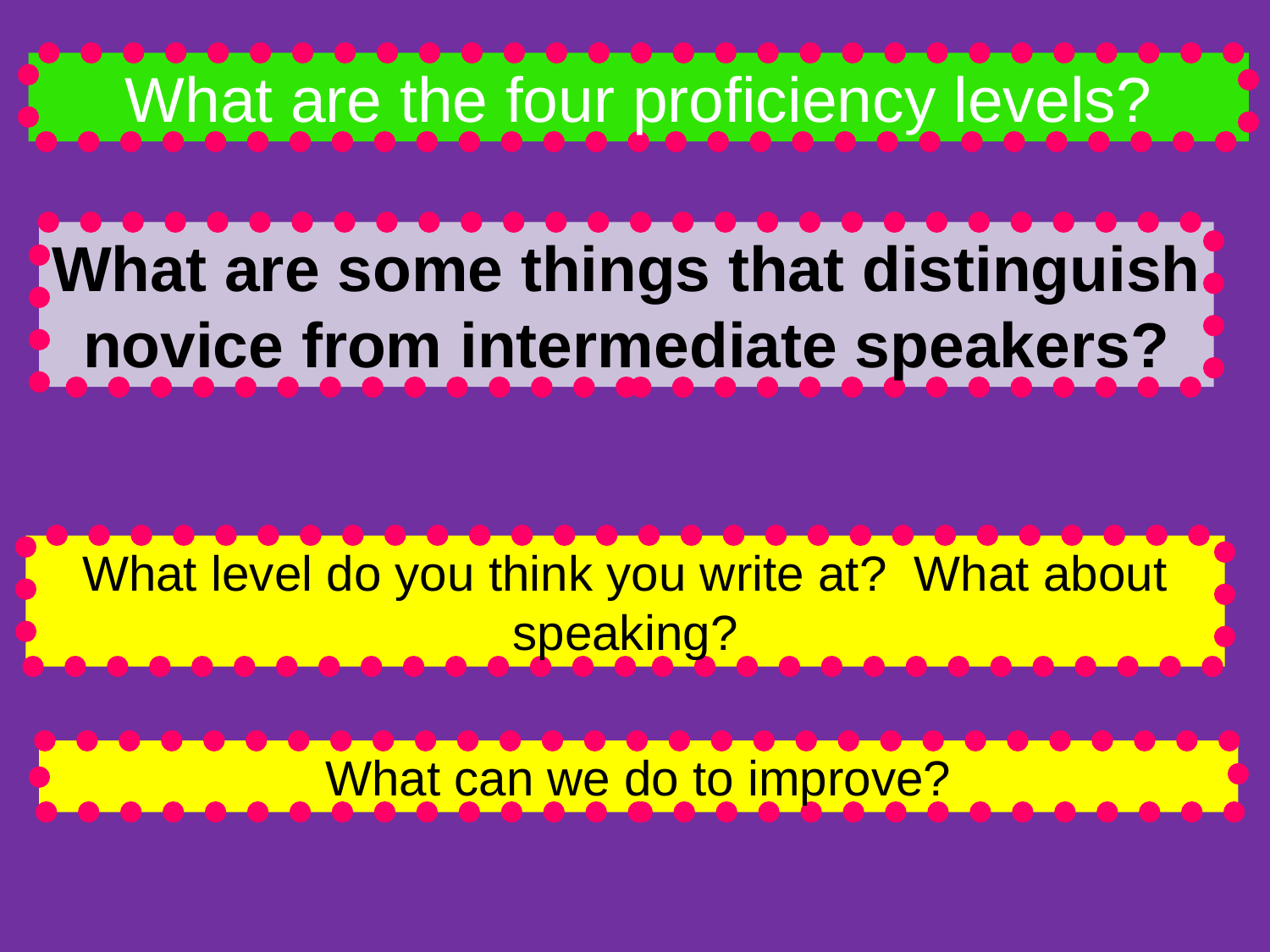

What are the four proficiency levels?
What are some things that distinguish novice from intermediate speakers?
What level do you think you write at?  What about speaking?
What can we do to improve?